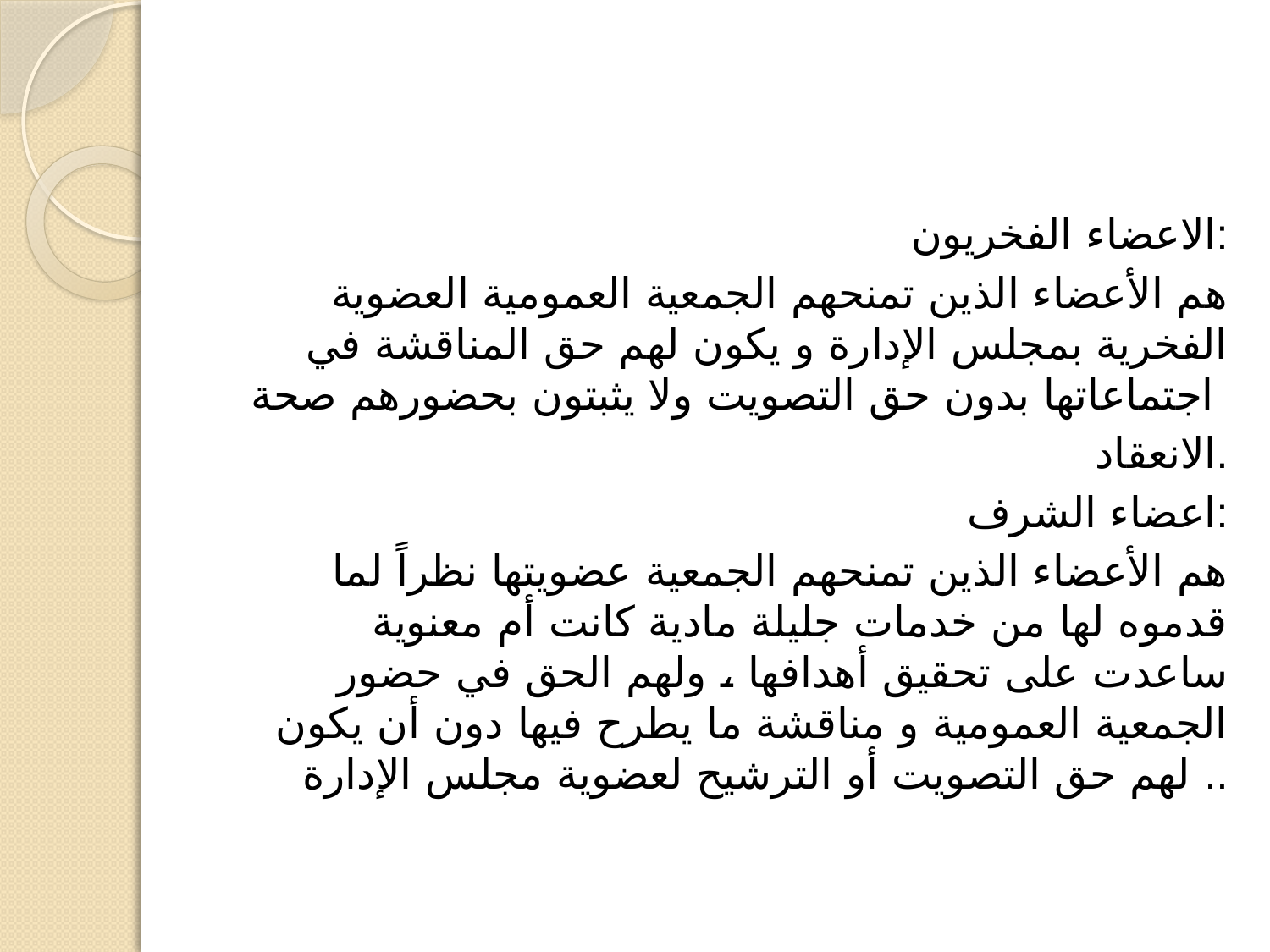

#
الاعضاء الفخريون:
هم الأعضاء الذين تمنحهم الجمعية العمومية العضوية الفخرية بمجلس الإدارة و يكون لهم حق المناقشة في اجتماعاتها بدون حق التصويت ولا يثبتون بحضورهم صحة
الانعقاد.
اعضاء الشرف:
هم الأعضاء الذين تمنحهم الجمعية عضويتها نظراً لما قدموه لها من خدمات جليلة مادية كانت أم معنوية ساعدت على تحقيق أهدافها ، ولهم الحق في حضور الجمعية العمومية و مناقشة ما يطرح فيها دون أن يكون لهم حق التصويت أو الترشيح لعضوية مجلس الإدارة ..